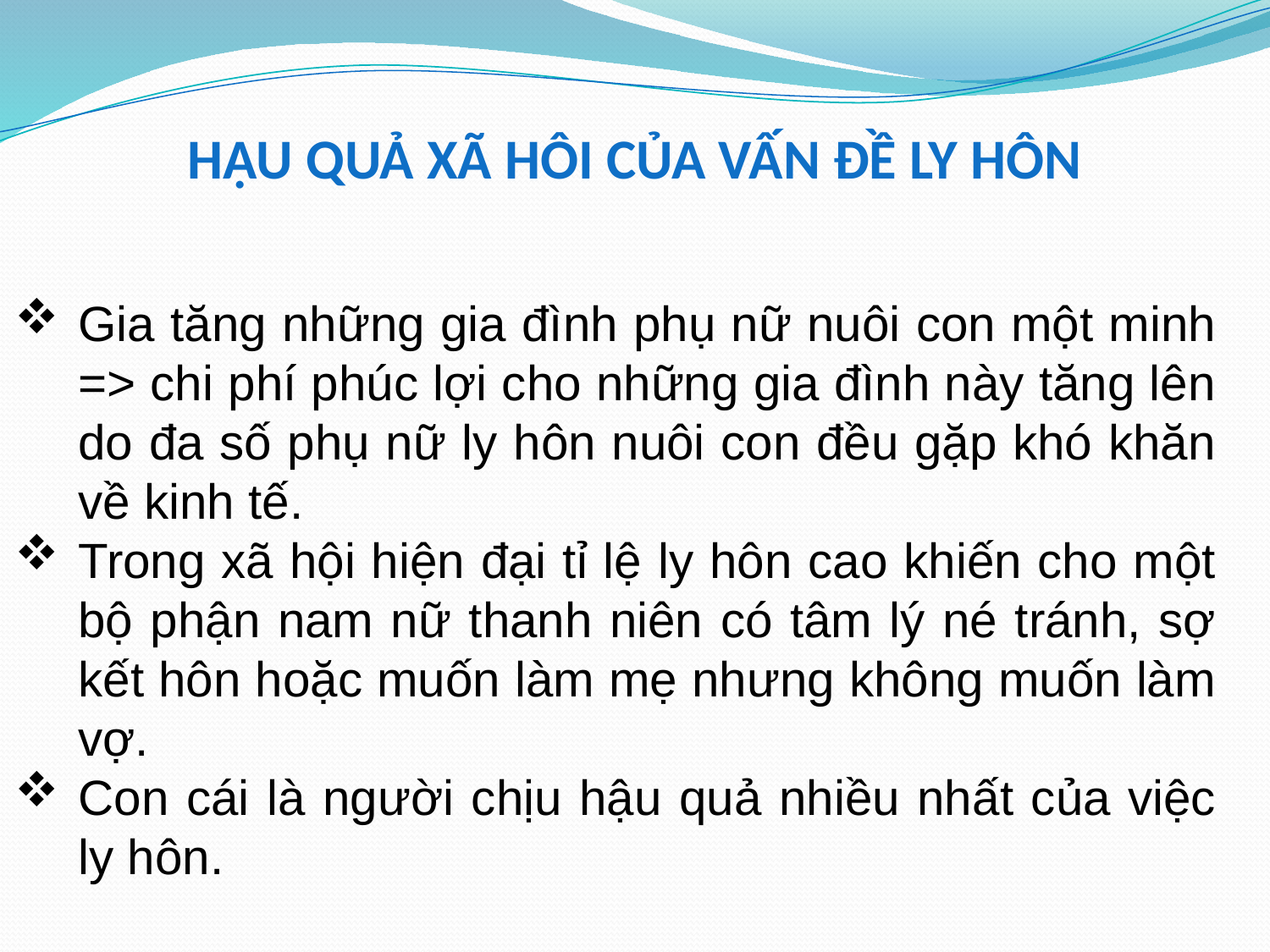

# Hậu quả xã hôi của vấn đề ly hôn
Gia tăng những gia đình phụ nữ nuôi con một minh => chi phí phúc lợi cho những gia đình này tăng lên do đa số phụ nữ ly hôn nuôi con đều gặp khó khăn về kinh tế.
Trong xã hội hiện đại tỉ lệ ly hôn cao khiến cho một bộ phận nam nữ thanh niên có tâm lý né tránh, sợ kết hôn hoặc muốn làm mẹ nhưng không muốn làm vợ.
Con cái là người chịu hậu quả nhiều nhất của việc ly hôn.